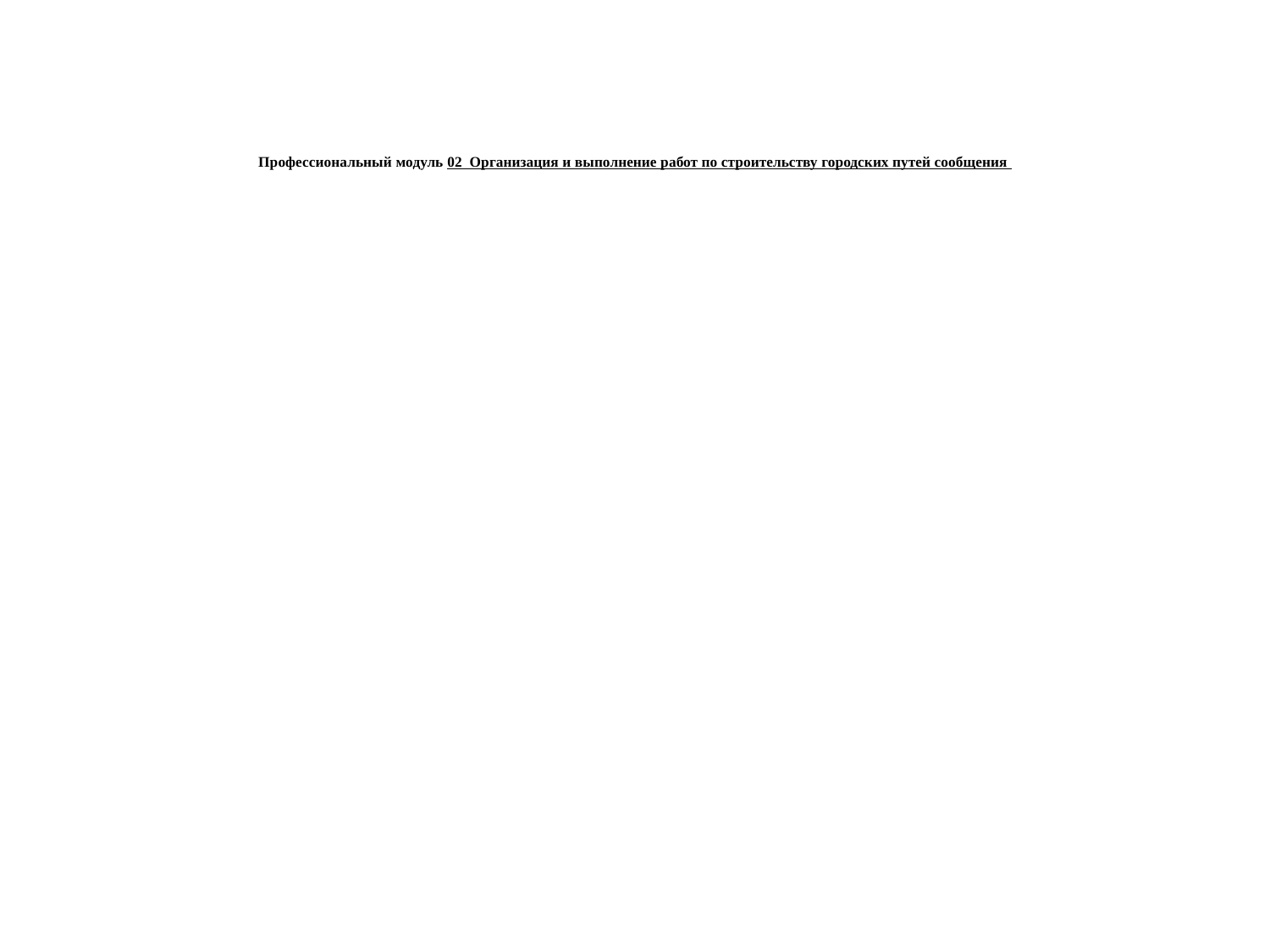

# Профессиональный модуль 02  Организация и выполнение работ по строительству городских путей сообщения